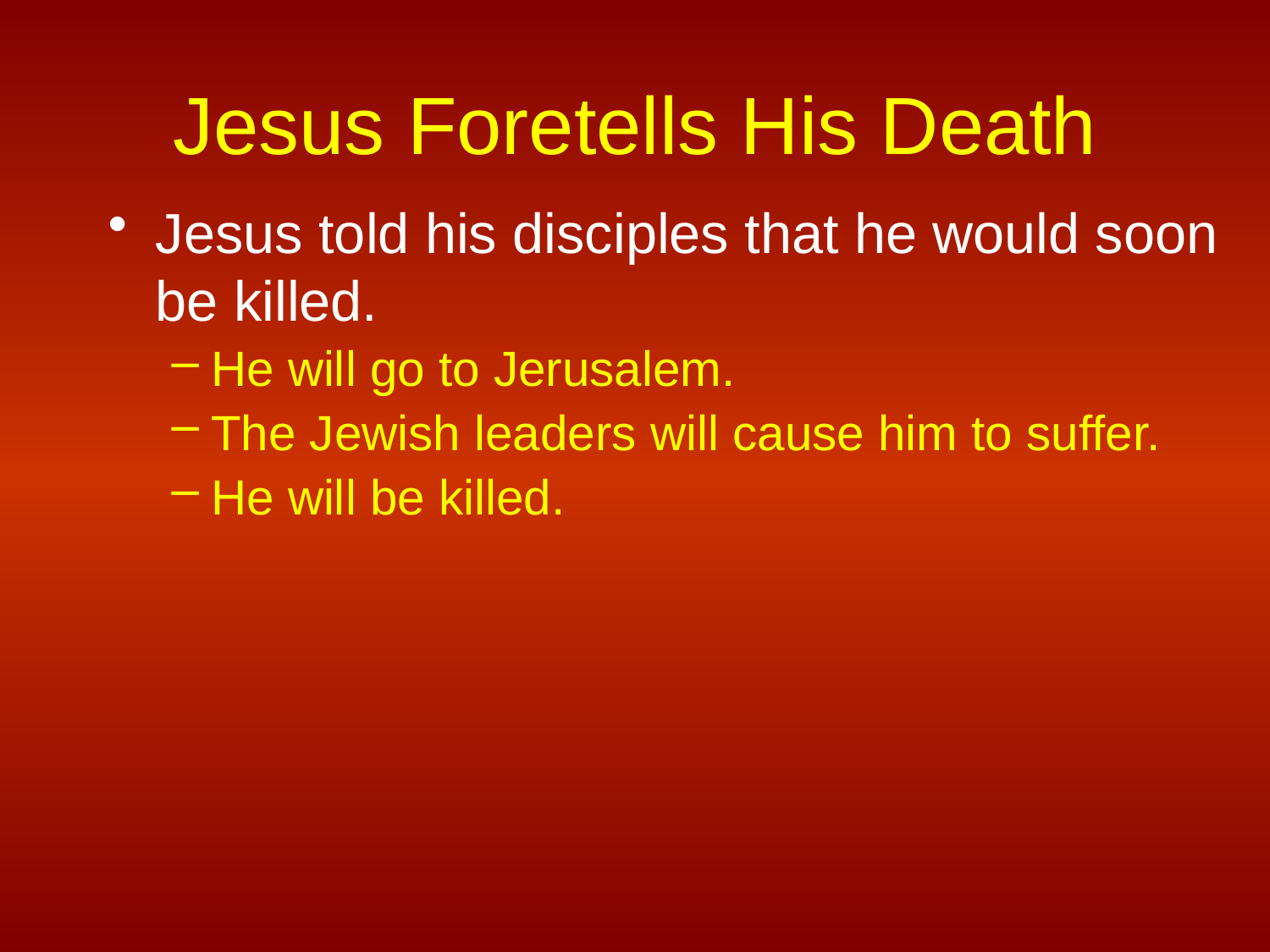

# Jesus Foretells His Death
Jesus told his disciples that he would soon be killed.
He will go to Jerusalem.
The Jewish leaders will cause him to suffer.
He will be killed.